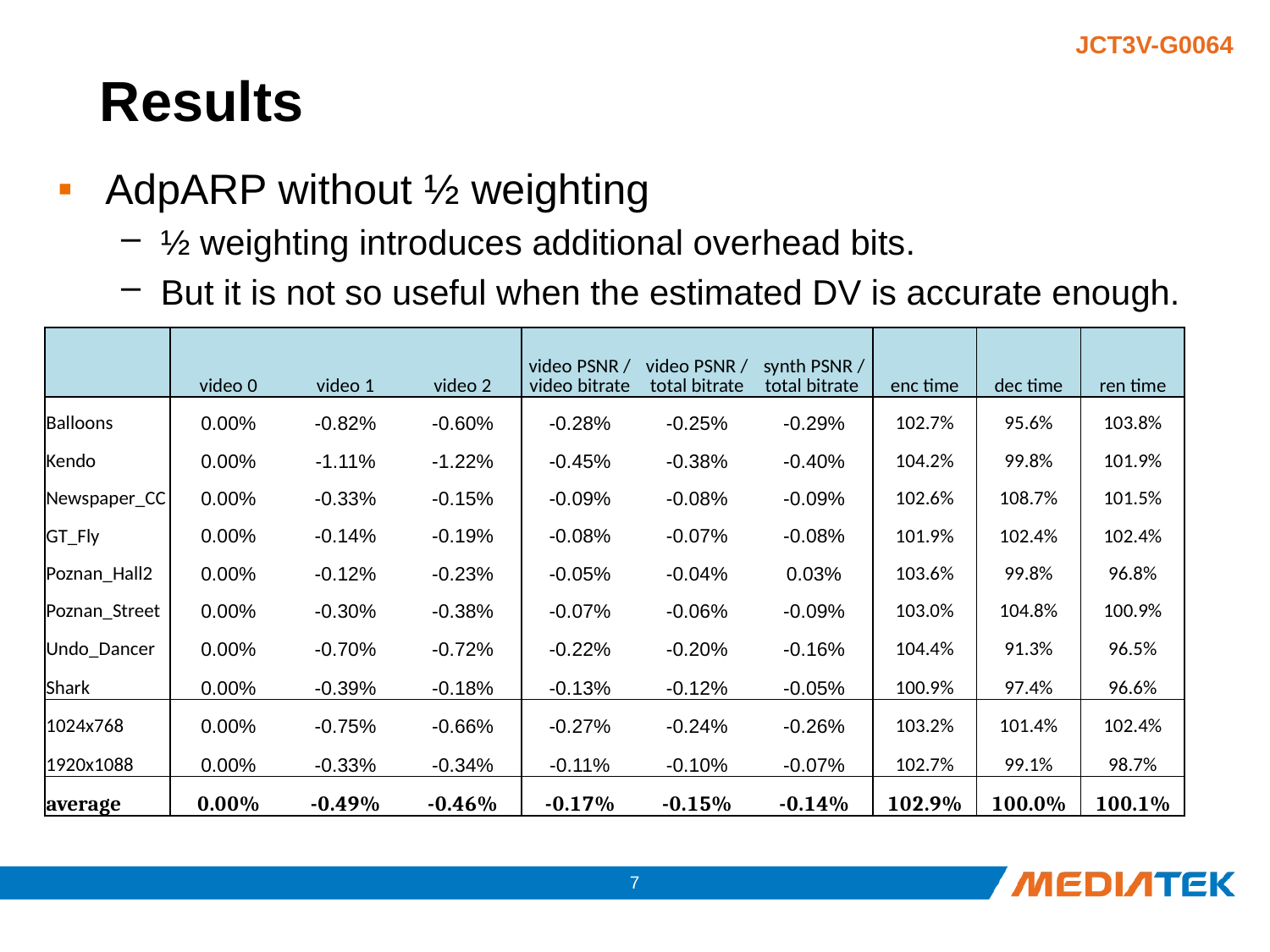

# Results
AdpARP without ½ weighting
½ weighting introduces additional overhead bits.
But it is not so useful when the estimated DV is accurate enough.

|  | video 0 | video 1 | video 2 | video PSNR / video bitrate | video PSNR / total bitrate | synth PSNR / total bitrate | enc time | dec time | ren time |
| --- | --- | --- | --- | --- | --- | --- | --- | --- | --- |
| Balloons | 0.00% | -0.82% | -0.60% | -0.28% | -0.25% | -0.29% | 102.7% | 95.6% | 103.8% |
| Kendo | 0.00% | -1.11% | -1.22% | -0.45% | -0.38% | -0.40% | 104.2% | 99.8% | 101.9% |
| Newspaper\_CC | 0.00% | -0.33% | -0.15% | -0.09% | -0.08% | -0.09% | 102.6% | 108.7% | 101.5% |
| GT\_Fly | 0.00% | -0.14% | -0.19% | -0.08% | -0.07% | -0.08% | 101.9% | 102.4% | 102.4% |
| Poznan\_Hall2 | 0.00% | -0.12% | -0.23% | -0.05% | -0.04% | 0.03% | 103.6% | 99.8% | 96.8% |
| Poznan\_Street | 0.00% | -0.30% | -0.38% | -0.07% | -0.06% | -0.09% | 103.0% | 104.8% | 100.9% |
| Undo\_Dancer | 0.00% | -0.70% | -0.72% | -0.22% | -0.20% | -0.16% | 104.4% | 91.3% | 96.5% |
| Shark | 0.00% | -0.39% | -0.18% | -0.13% | -0.12% | -0.05% | 100.9% | 97.4% | 96.6% |
| 1024x768 | 0.00% | -0.75% | -0.66% | -0.27% | -0.24% | -0.26% | 103.2% | 101.4% | 102.4% |
| 1920x1088 | 0.00% | -0.33% | -0.34% | -0.11% | -0.10% | -0.07% | 102.7% | 99.1% | 98.7% |
| average | 0.00% | -0.49% | -0.46% | -0.17% | -0.15% | -0.14% | 102.9% | 100.0% | 100.1% |
7